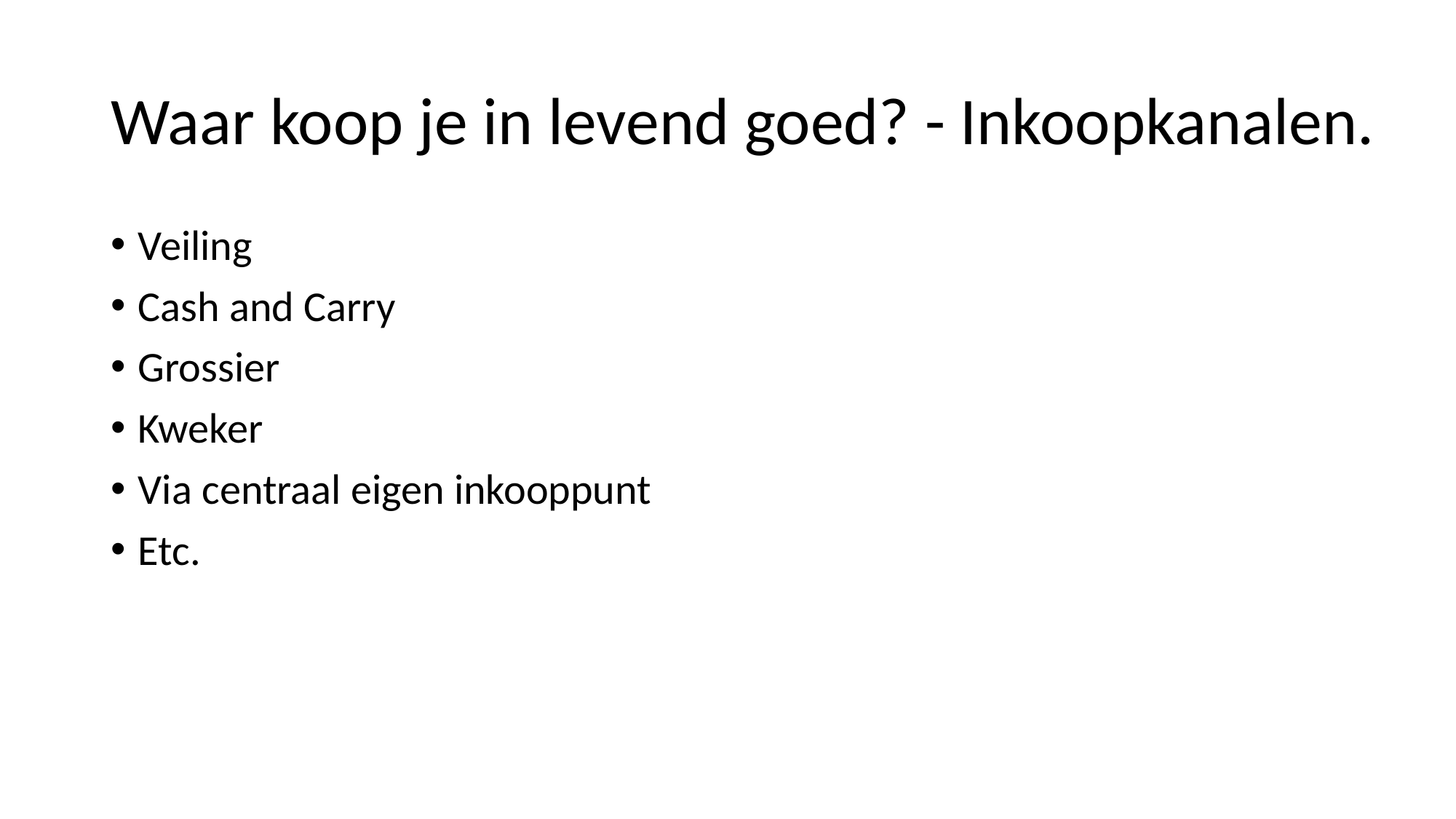

# Waar koop je in levend goed? - Inkoopkanalen.
Veiling
Cash and Carry
Grossier
Kweker
Via centraal eigen inkooppunt
Etc.